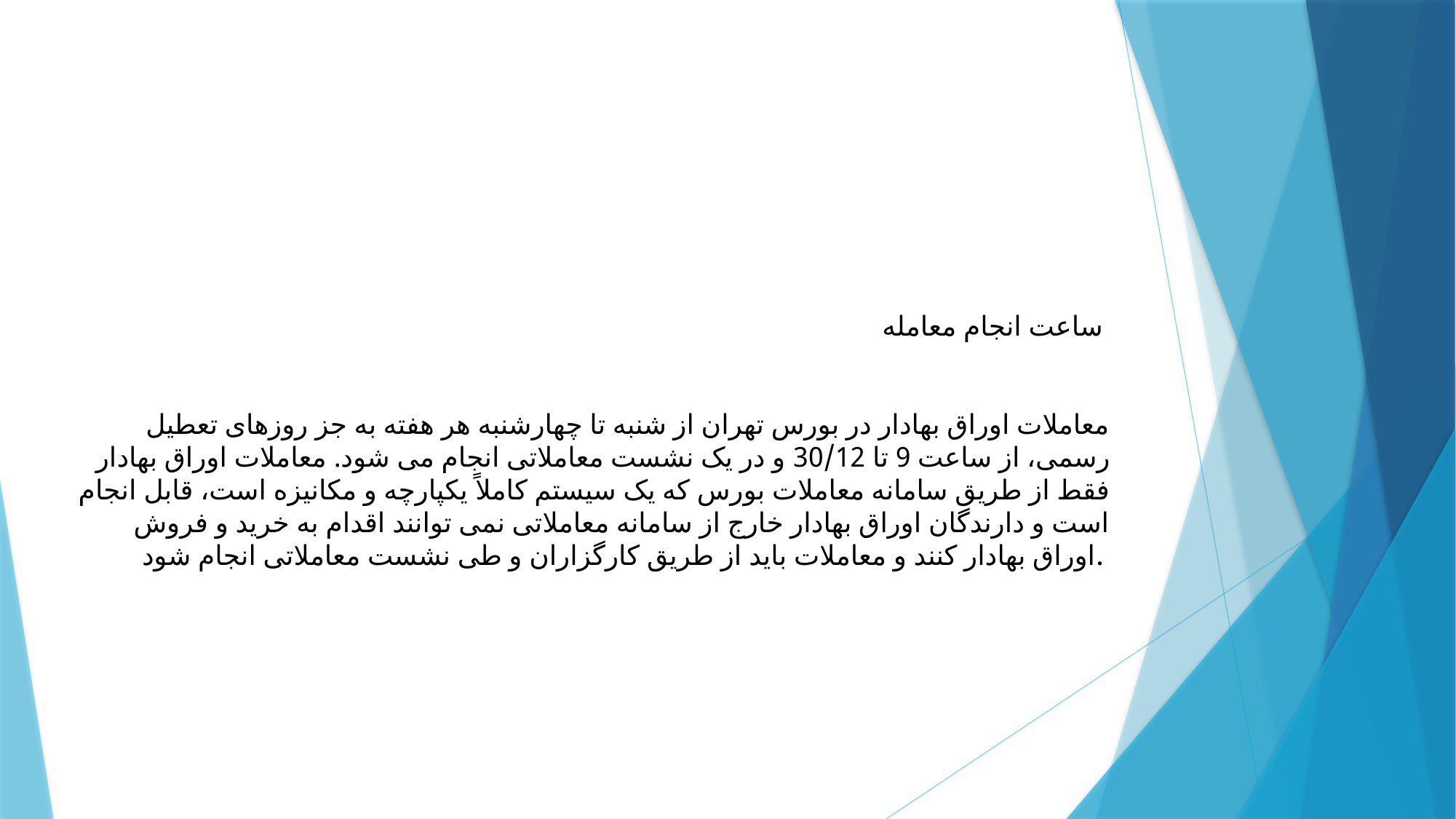

ساعت انجام معامله

معاملات اوراق بهادار در بورس تهران از شنبه تا چهارشنبه هر هفته به جز روزهای تعطیل رسمی، از ساعت 9 تا 30/12 و در یک نشست معاملاتی انجام می شود. معاملات اوراق بهادار فقط از طریق سامانه معاملات بورس که یک سیستم کاملاً یکپارچه و مکانیزه است، قابل انجام است و دارندگان اوراق بهادار خارج از سامانه معاملاتی نمی توانند اقدام به خرید و فروش اوراق بهادار کنند و معاملات باید از طریق کارگزاران و طی نشست معاملاتی انجام شود.